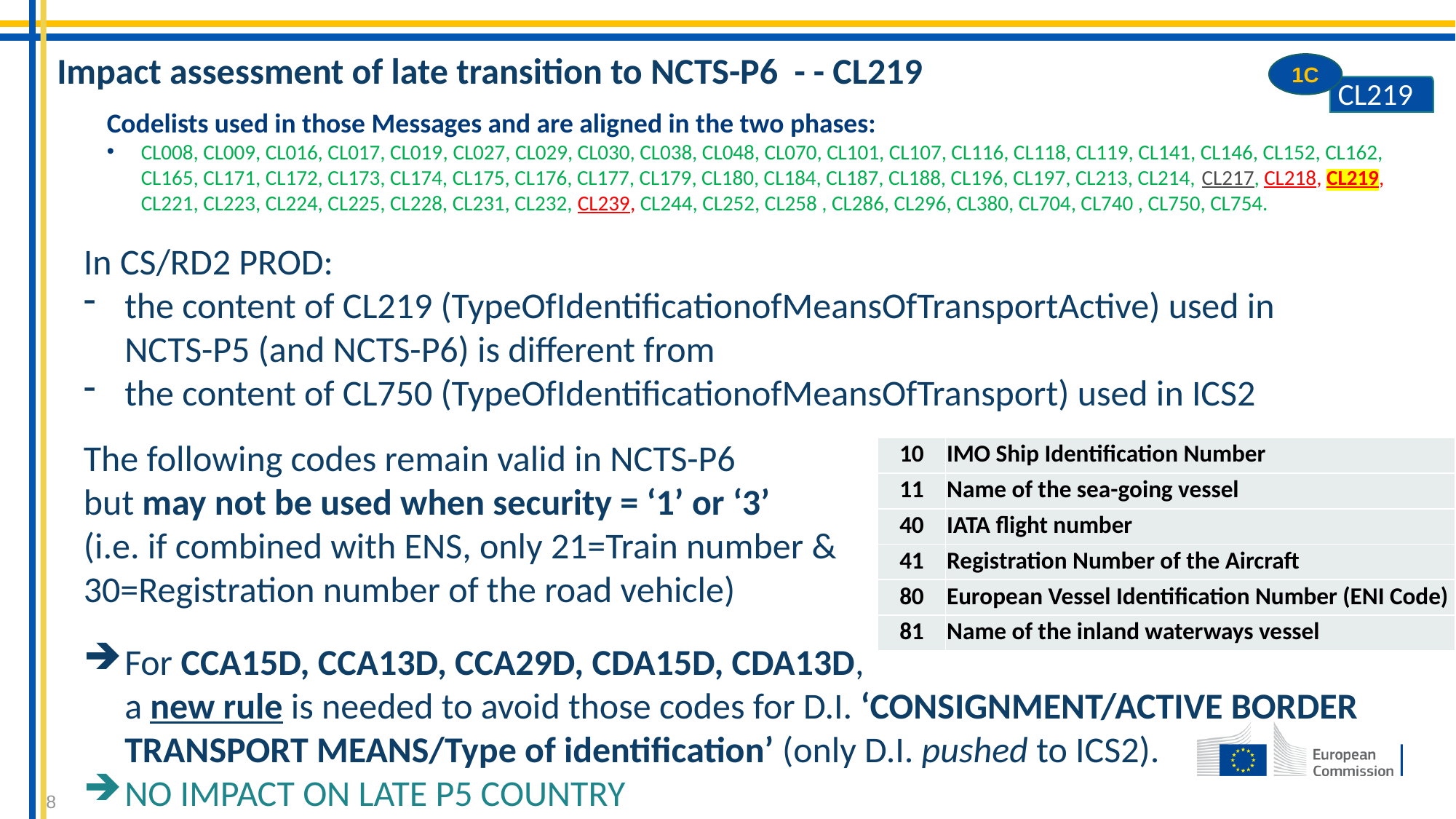

Impact assessment of late transition to NCTS-P6  - - CL219
1C
CL219
Codelists used in those Messages and are aligned in the two phases:
CL008, CL009, CL016, CL017, CL019, CL027, CL029, CL030, CL038, CL048, CL070, CL101, CL107, CL116, CL118, CL119, CL141, CL146, CL152, CL162, CL165, CL171, CL172, CL173, CL174, CL175, CL176, CL177, CL179, CL180, CL184, CL187, CL188, CL196, CL197, CL213, CL214, CL217, CL218, CL219, CL221, CL223, CL224, CL225, CL228, CL231, CL232, CL239, CL244, CL252, CL258 , CL286, CL296, CL380, CL704, CL740 , CL750, CL754.

In CS/RD2 PROD:
the content of CL219 (TypeOfIdentificationofMeansOfTransportActive) used in NCTS-P5 (and NCTS-P6) is different from
the content of CL750 (TypeOfIdentificationofMeansOfTransport) used in ICS2

The following codes remain valid in NCTS-P6
but may not be used when security = ‘1’ or ‘3’
(i.e. if combined with ENS, only 21=Train number &
30=Registration number of the road vehicle)

For CCA15D, CCA13D, CCA29D, CDA15D, CDA13D,
a new rule is needed to avoid those codes for D.I. ‘CONSIGNMENT/ACTIVE BORDER TRANSPORT MEANS/Type of identification’ (only D.I. pushed to ICS2).
NO IMPACT ON LATE P5 COUNTRY

| 10 | IMO Ship Identification Number |
| --- | --- |
| 11 | Name of the sea-going vessel |
| 40 | IATA flight number |
| 41 | Registration Number of the Aircraft |
| 80 | European Vessel Identification Number (ENI Code) |
| 81 | Name of the inland waterways vessel |
8